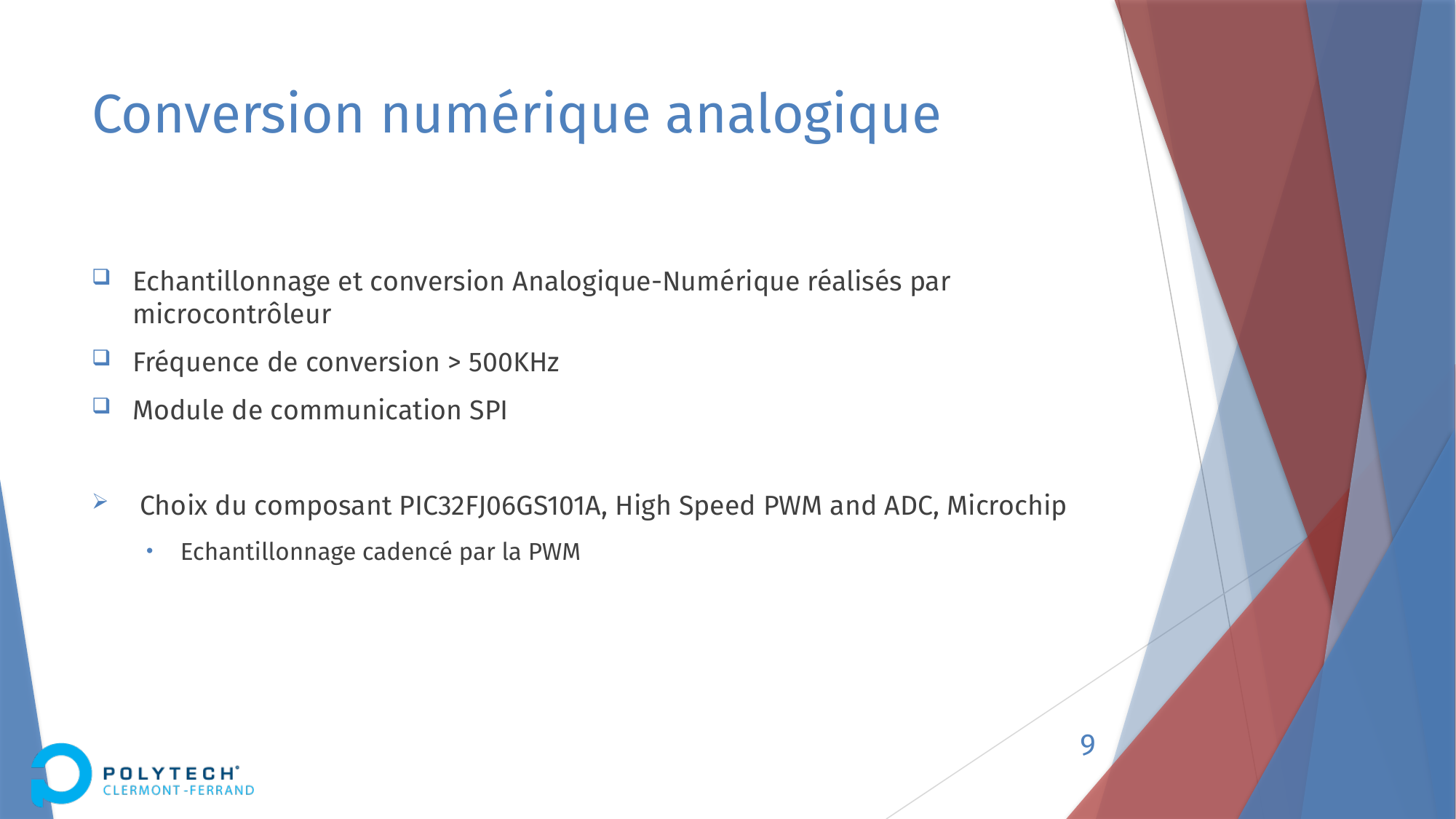

# Conversion numérique analogique
Echantillonnage et conversion Analogique-Numérique réalisés par microcontrôleur
Fréquence de conversion > 500KHz
Module de communication SPI

 Choix du composant PIC32FJ06GS101A, High Speed PWM and ADC, Microchip
Echantillonnage cadencé par la PWM
9